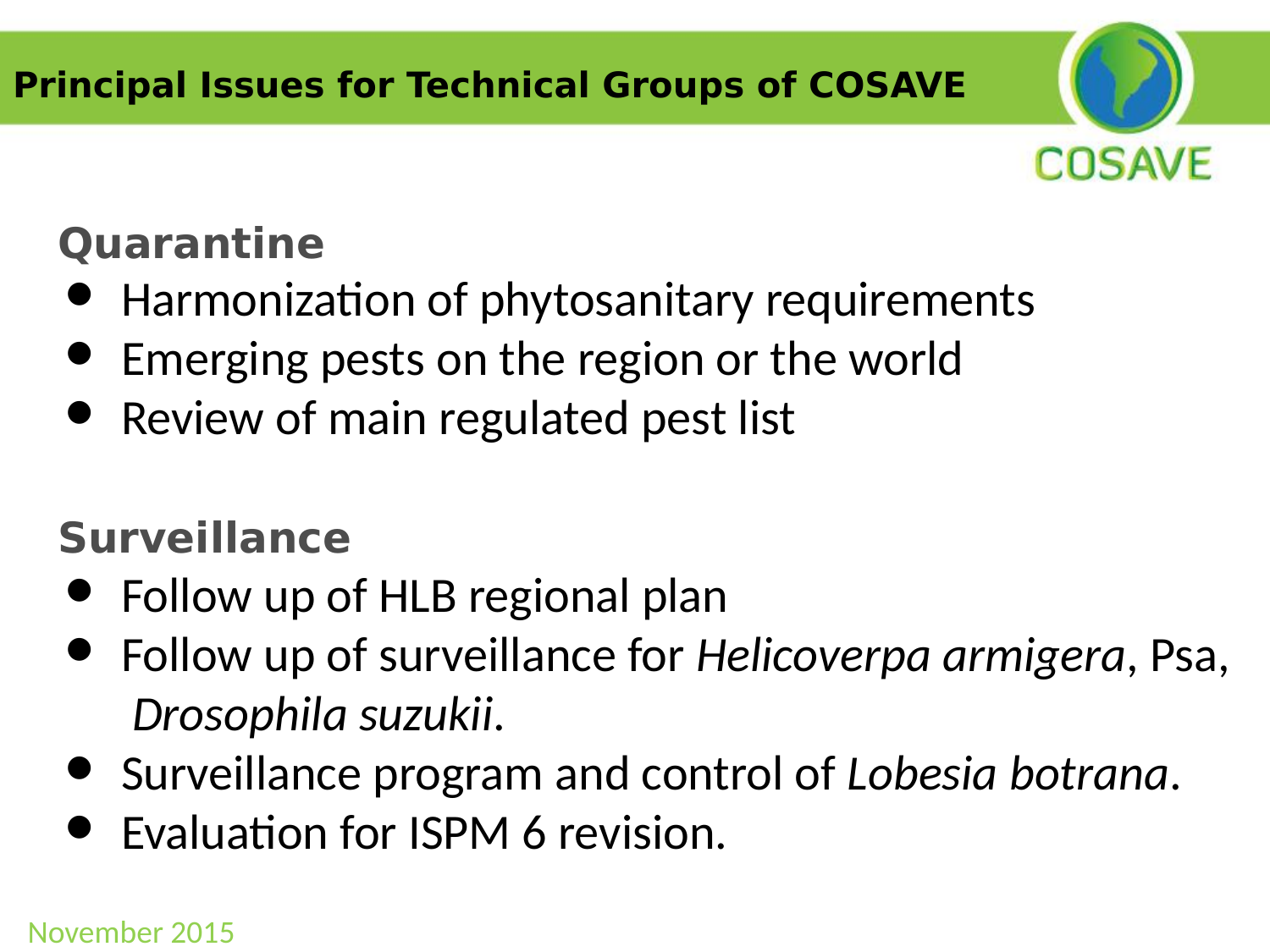

Principal Issues for Technical Groups of COSAVE
Quarantine
Harmonization of phytosanitary requirements
Emerging pests on the region or the world
Review of main regulated pest list

Surveillance
Follow up of HLB regional plan
Follow up of surveillance for Helicoverpa armigera, Psa,  Drosophila suzukii.
Surveillance program and control of Lobesia botrana.
Evaluation for ISPM 6 revision.
November 2015